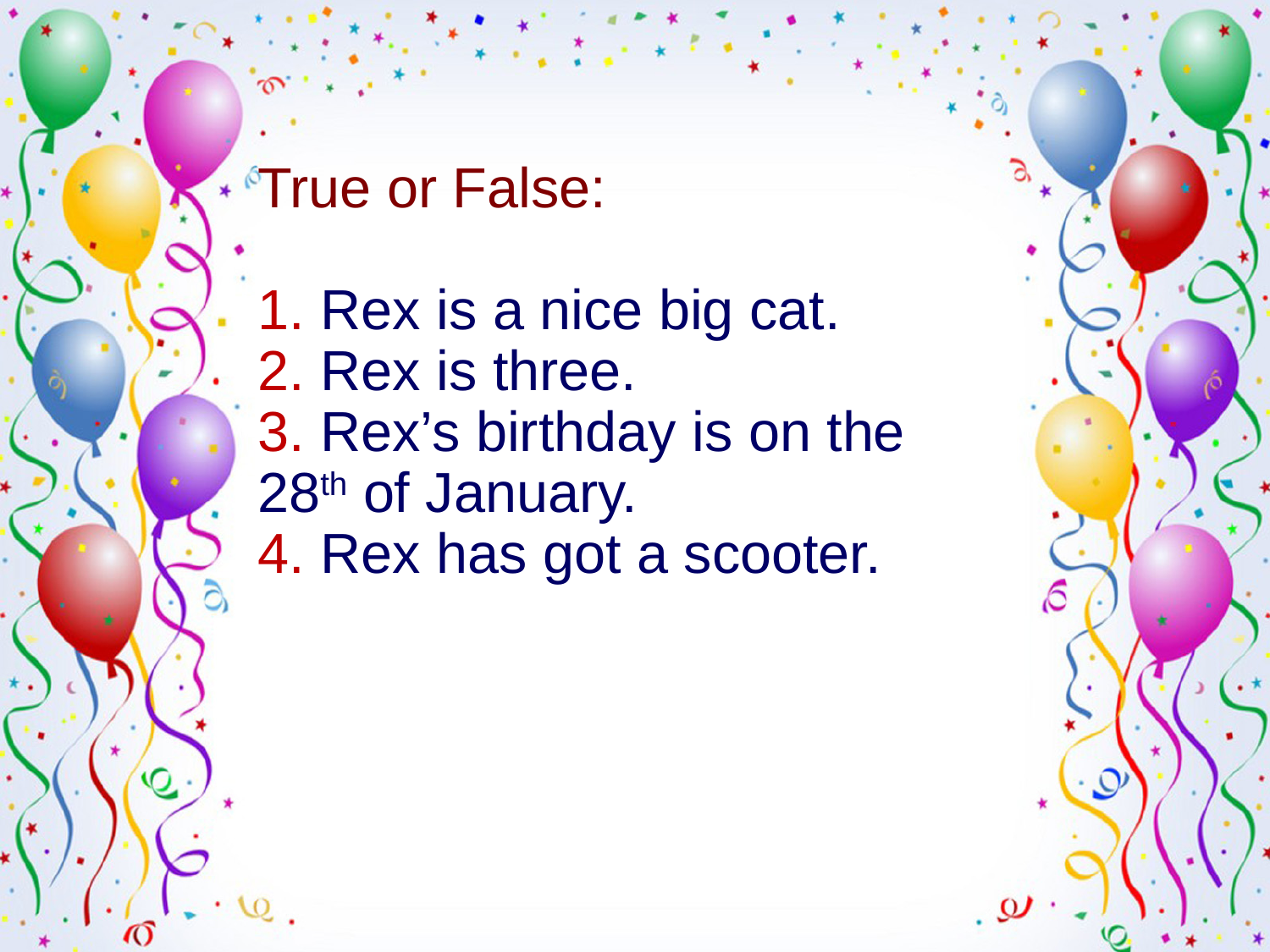

# True or False: 1. Rex is a nice big cat. 2. Rex is three. 3. Rex’s birthday is on the    28th of January. 4. Rex has got a scooter.